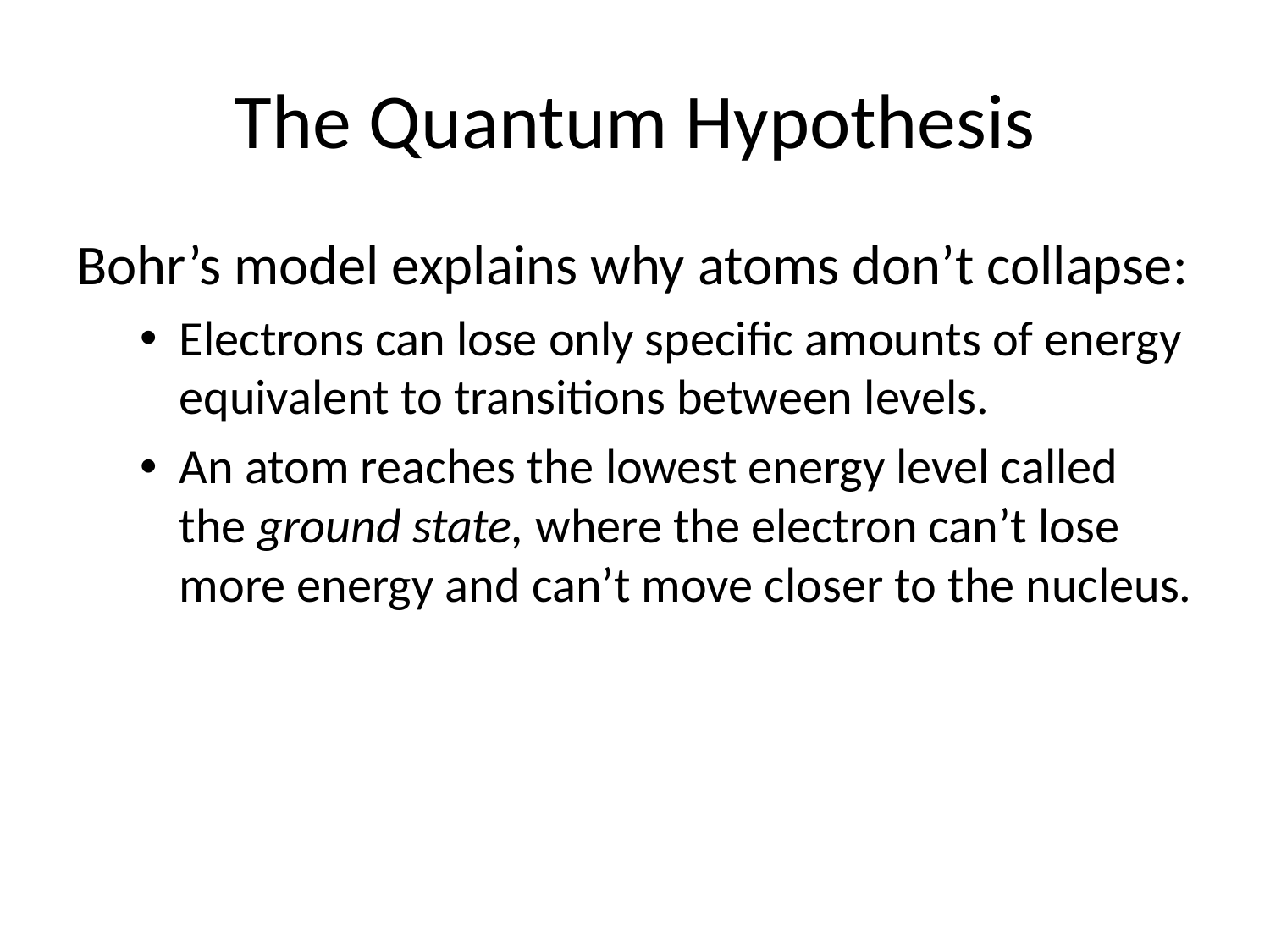

# The Quantum Hypothesis
Bohr’s model explains why atoms don’t collapse:
Electrons can lose only specific amounts of energy equivalent to transitions between levels.
An atom reaches the lowest energy level called the ground state, where the electron can’t lose more energy and can’t move closer to the nucleus.